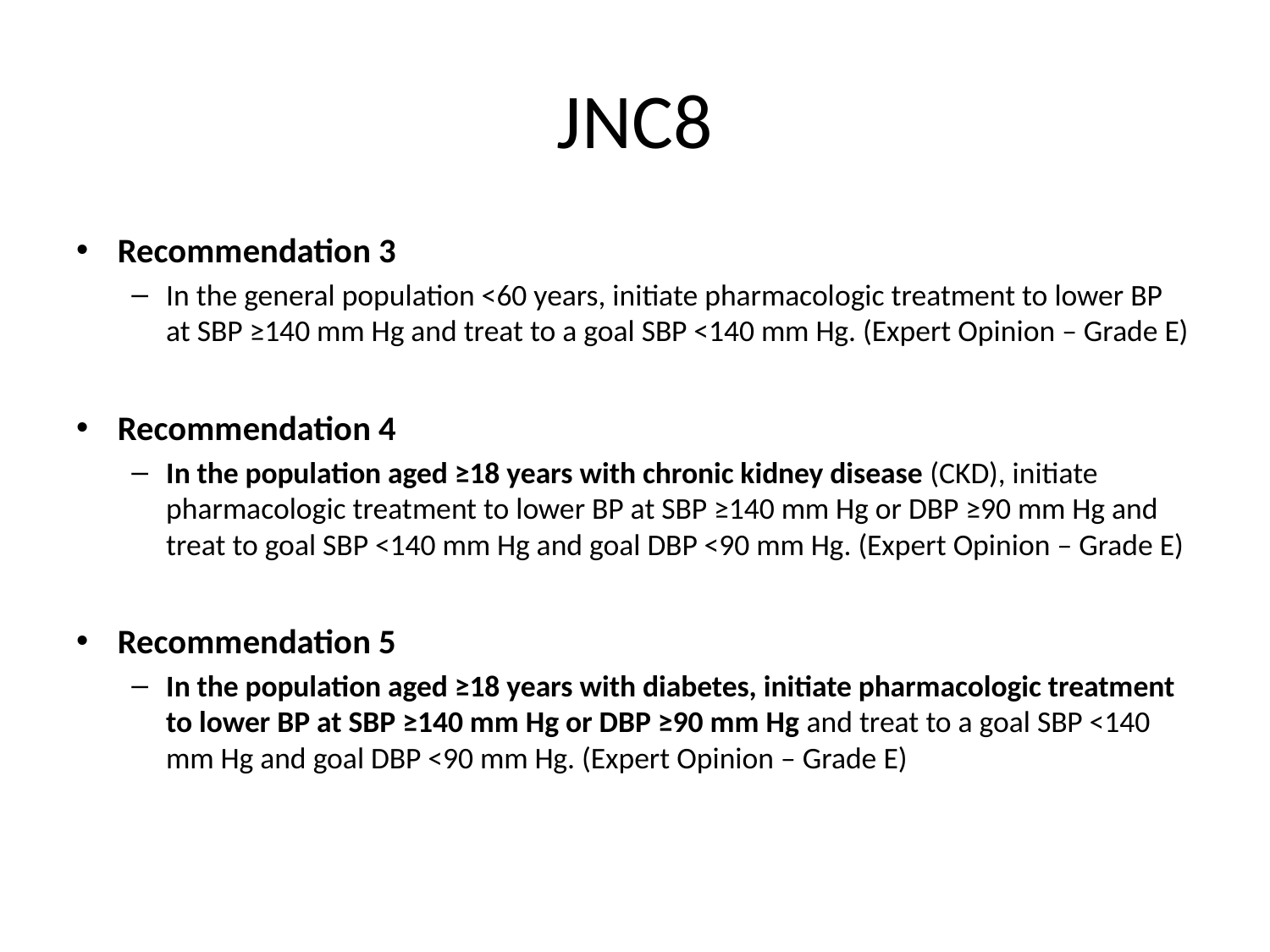

# JNC8
Recommendation 3
In the general population <60 years, initiate pharmacologic treatment to lower BP at SBP ≥140 mm Hg and treat to a goal SBP <140 mm Hg. (Expert Opinion – Grade E)

Recommendation 4
In the population aged ≥18 years with chronic kidney disease (CKD), initiate pharmacologic treatment to lower BP at SBP ≥140 mm Hg or DBP ≥90 mm Hg and treat to goal SBP <140 mm Hg and goal DBP <90 mm Hg. (Expert Opinion – Grade E)

Recommendation 5
In the population aged ≥18 years with diabetes, initiate pharmacologic treatment to lower BP at SBP ≥140 mm Hg or DBP ≥90 mm Hg and treat to a goal SBP <140 mm Hg and goal DBP <90 mm Hg. (Expert Opinion – Grade E)